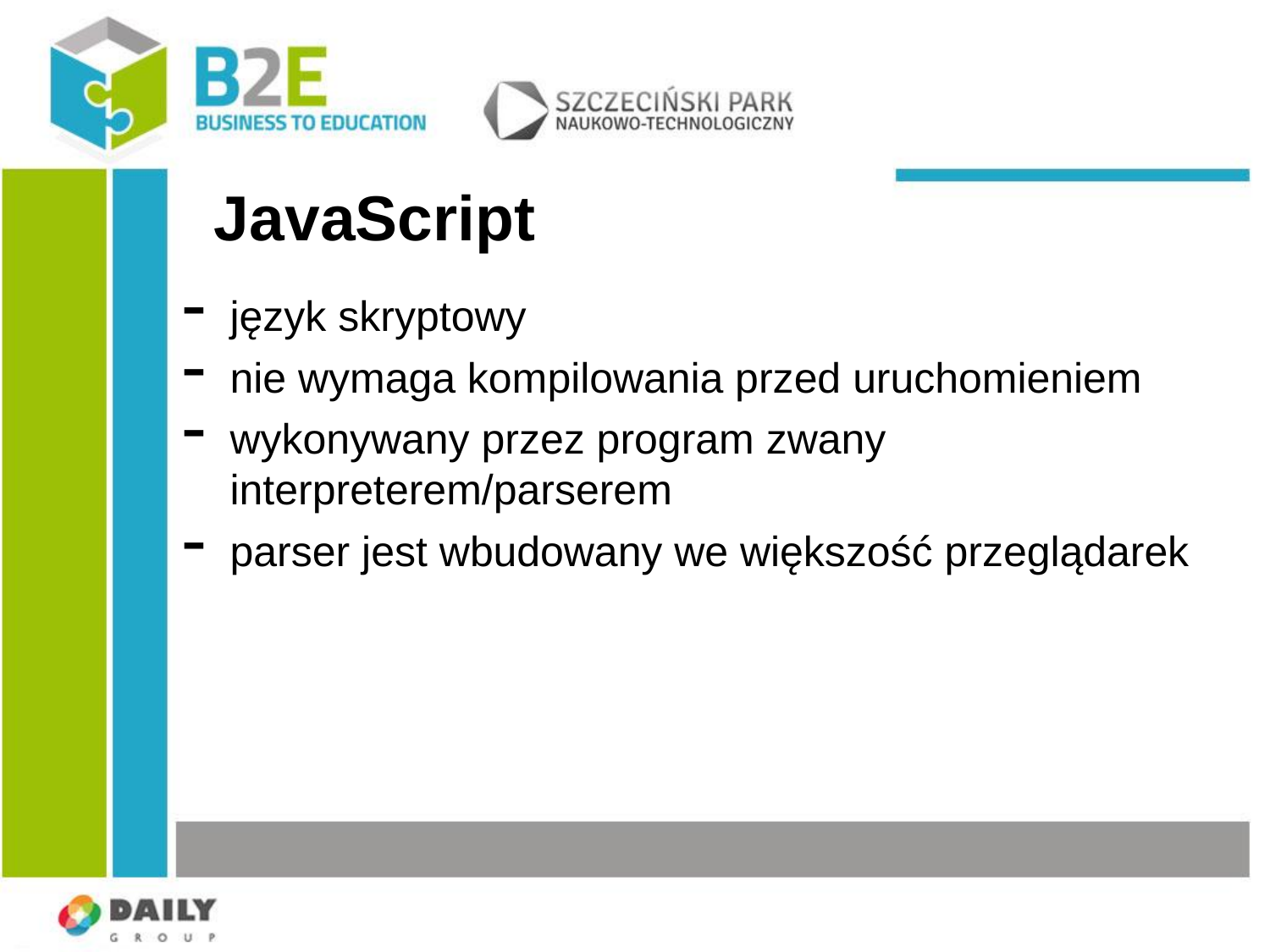

# JavaScript
język skryptowy
nie wymaga kompilowania przed uruchomieniem
wykonywany przez program zwany interpreterem/parserem
parser jest wbudowany we większość przeglądarek